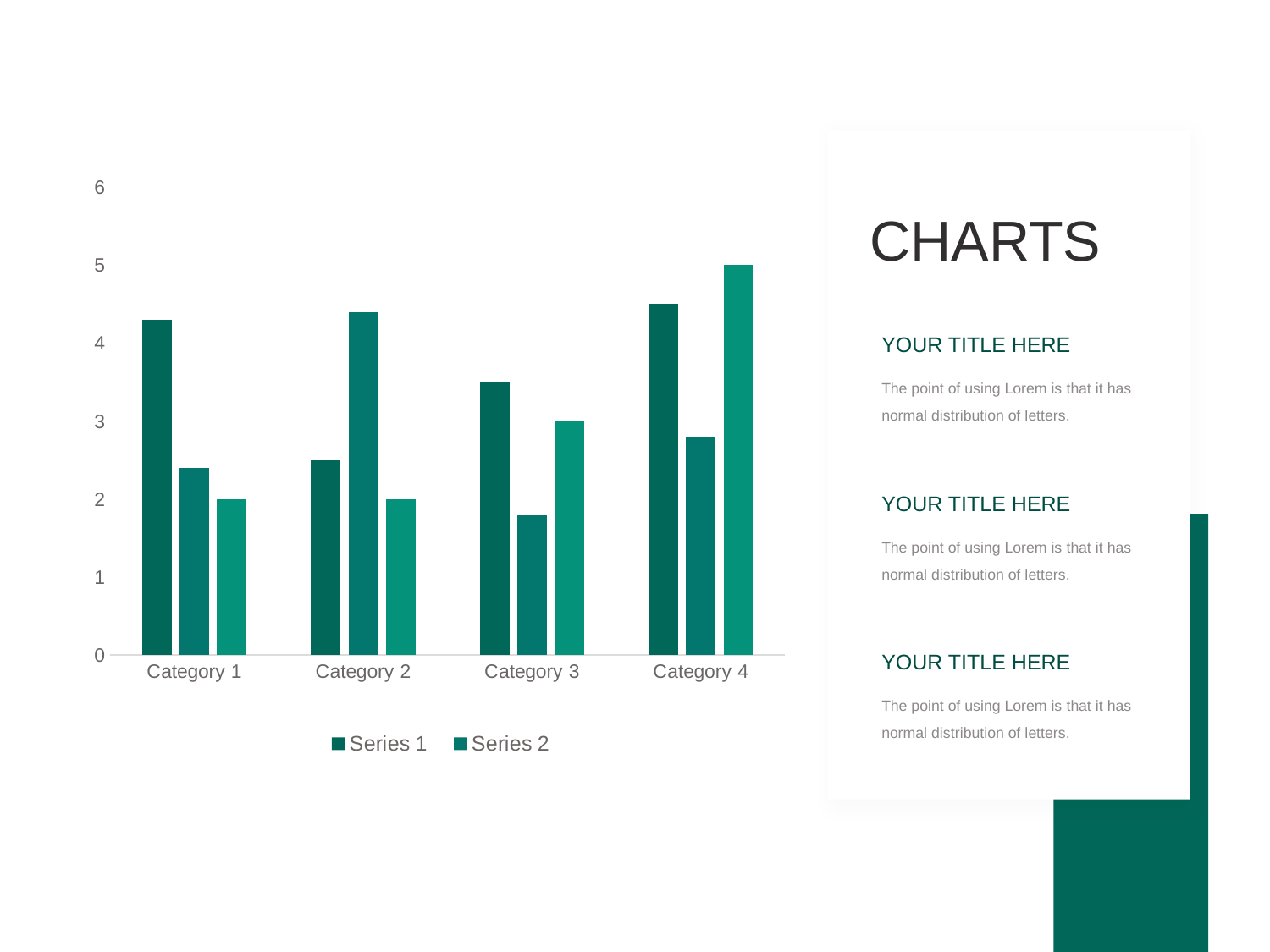

### Chart

| Category | Series 1 | Series 2 | Series 3 |
|---|---|---|---|
| Category 1 | 4.3 | 2.4 | 2.0 |
| Category 2 | 2.5 | 4.4 | 2.0 |
| Category 3 | 3.5 | 1.8 | 3.0 |
| Category 4 | 4.5 | 2.8 | 5.0 |
# CHARTS
YOUR TITLE HERE
The point of using Lorem is that it has normal distribution of letters.
YOUR TITLE HERE

The point of using Lorem is that it has normal distribution of letters.
YOUR TITLE HERE
The point of using Lorem is that it has normal distribution of letters.